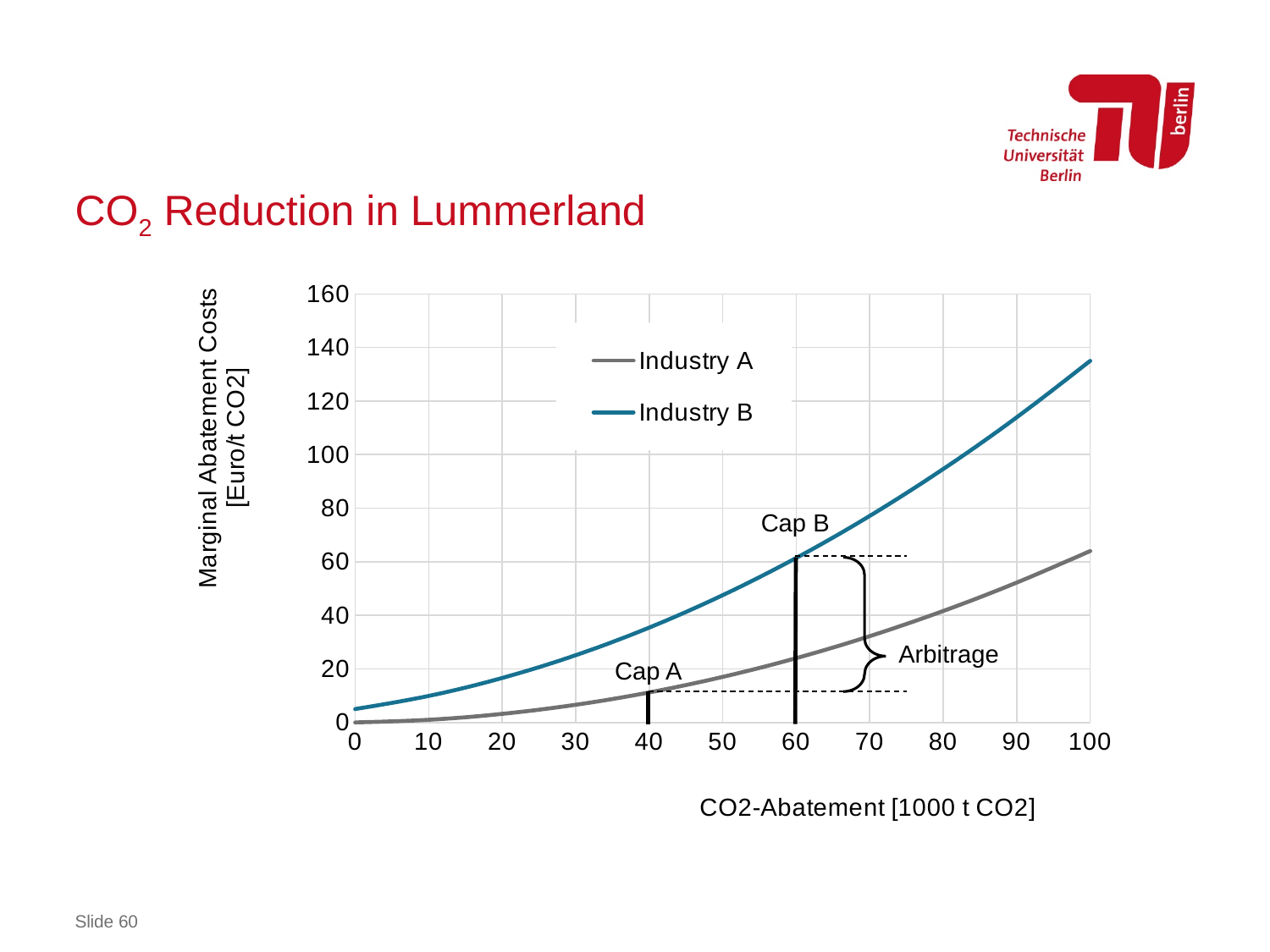

# CO2 Reduction in Lummerland

### Chart

| Category | Industry A | Industry B |
|---|---|---|
Cap B

Arbitrage
Cap A
Slide 60